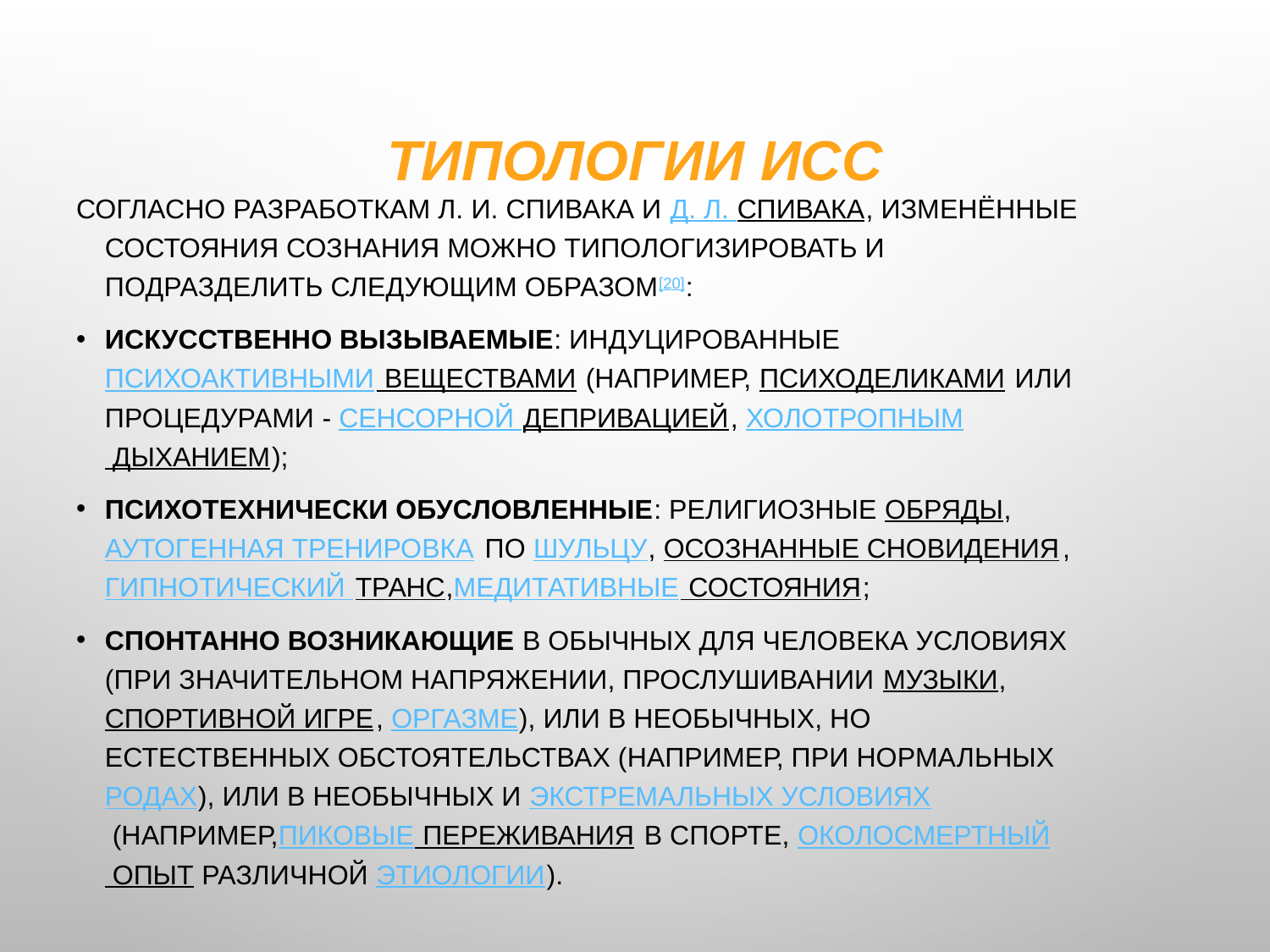

# Типологии ИСС
Согласно разработкам Л. И. Спивака и Д. Л. Спивака, изменённые состояния сознания можно типологизировать и подразделить следующим образом[20]:
искусственно вызываемые: индуцированные психоактивными веществами (например, психоделиками или процедурами - сенсорной депривацией, холотропным дыханием);
психотехнически обусловленные: религиозные обряды, аутогенная тренировка по Шульцу, осознанные сновидения, гипнотический транс,медитативные состояния;
спонтанно возникающие в обычных для человека условиях (при значительном напряжении, прослушивании музыки, спортивной игре, оргазме), или в необычных, но естественных обстоятельствах (например, при нормальных родах), или в необычных и экстремальных условиях (например,пиковые переживания в спорте, околосмертный опыт различной этиологии).